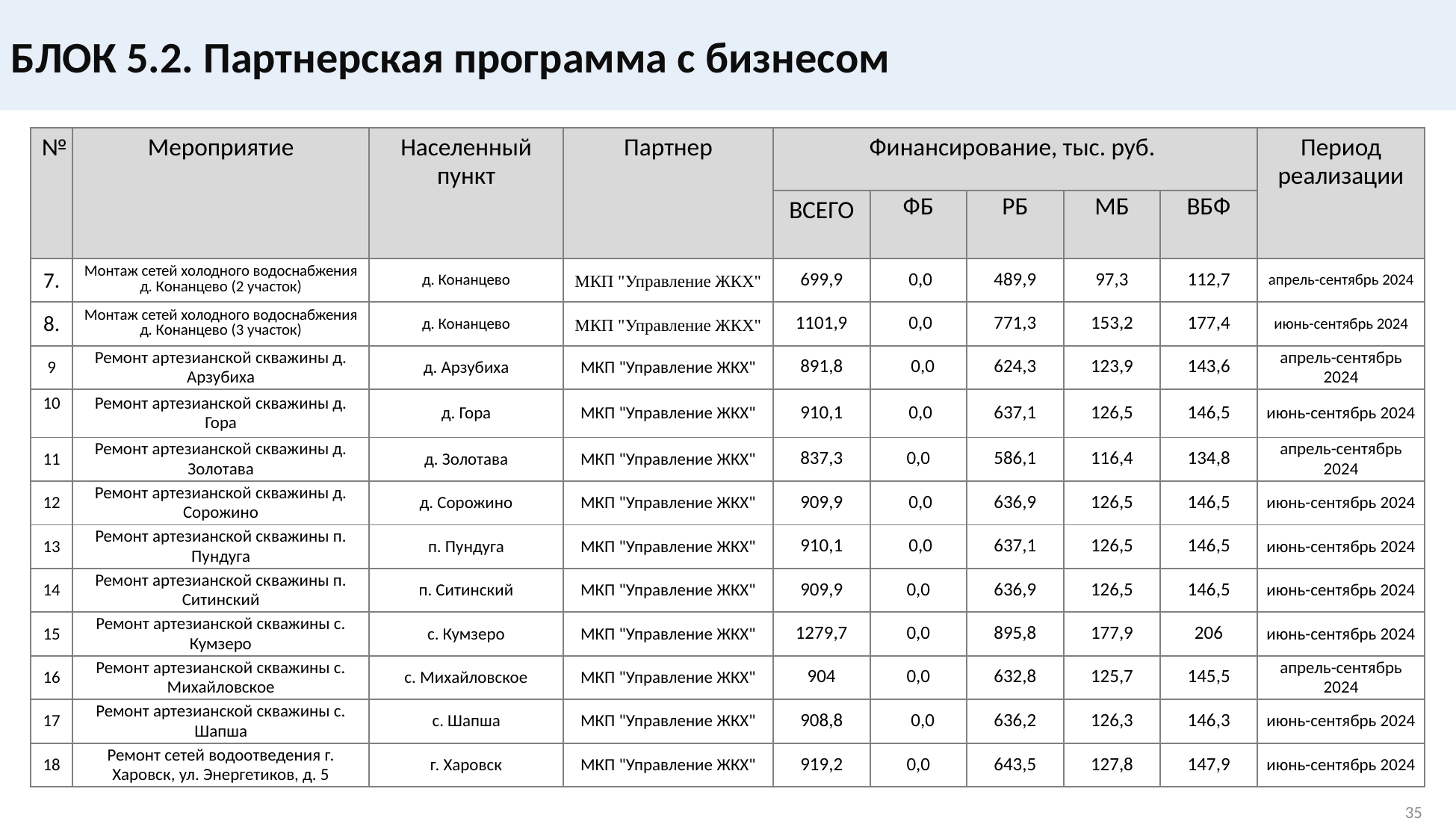

БЛОК 5.2. Партнерская программа с бизнесом
| № | Мероприятие | Населенный пункт | Партнер | Финансирование, тыс. руб. |  |  |  |  | Период реализации |
| --- | --- | --- | --- | --- | --- | --- | --- | --- | --- |
|  |  |  |  | ВСЕГО | ФБ | РБ | МБ | ВБФ |  |
| 7. | Монтаж сетей холодного водоснабжения д. Конанцево (2 участок) | д. Конанцево | МКП "Управление ЖКХ" | 699,9 | 0,0 | 489,9 | 97,3 | 112,7 | апрель-сентябрь 2024 |
| 8. | Монтаж сетей холодного водоснабжения д. Конанцево (3 участок) | д. Конанцево | МКП "Управление ЖКХ" | 1101,9 | 0,0 | 771,3 | 153,2 | 177,4 | июнь-сентябрь 2024 |
| 9 | Ремонт артезианской скважины д. Арзубиха | д. Арзубиха | МКП "Управление ЖКХ" | 891,8 | 0,0 | 624,3 | 123,9 | 143,6 | апрель-сентябрь 2024 |
| 10 | Ремонт артезианской скважины д. Гора | д. Гора | МКП "Управление ЖКХ" | 910,1 | 0,0 | 637,1 | 126,5 | 146,5 | июнь-сентябрь 2024 |
| 11 | Ремонт артезианской скважины д. Золотава | д. Золотава | МКП "Управление ЖКХ" | 837,3 | 0,0 | 586,1 | 116,4 | 134,8 | апрель-сентябрь 2024 |
| 12 | Ремонт артезианской скважины д. Сорожино | д. Сорожино | МКП "Управление ЖКХ" | 909,9 | 0,0 | 636,9 | 126,5 | 146,5 | июнь-сентябрь 2024 |
| 13 | Ремонт артезианской скважины п. Пундуга | п. Пундуга | МКП "Управление ЖКХ" | 910,1 | 0,0 | 637,1 | 126,5 | 146,5 | июнь-сентябрь 2024 |
| 14 | Ремонт артезианской скважины п. Ситинский | п. Ситинский | МКП "Управление ЖКХ" | 909,9 | 0,0 | 636,9 | 126,5 | 146,5 | июнь-сентябрь 2024 |
| 15 | Ремонт артезианской скважины с. Кумзеро | с. Кумзеро | МКП "Управление ЖКХ" | 1279,7 | 0,0 | 895,8 | 177,9 | 206 | июнь-сентябрь 2024 |
| 16 | Ремонт артезианской скважины с. Михайловское | с. Михайловское | МКП "Управление ЖКХ" | 904 | 0,0 | 632,8 | 125,7 | 145,5 | апрель-сентябрь 2024 |
| 17 | Ремонт артезианской скважины с. Шапша | с. Шапша | МКП "Управление ЖКХ" | 908,8 | 0,0 | 636,2 | 126,3 | 146,3 | июнь-сентябрь 2024 |
| 18 | Ремонт сетей водоотведения г. Харовск, ул. Энергетиков, д. 5 | г. Харовск | МКП "Управление ЖКХ" | 919,2 | 0,0 | 643,5 | 127,8 | 147,9 | июнь-сентябрь 2024 |
35